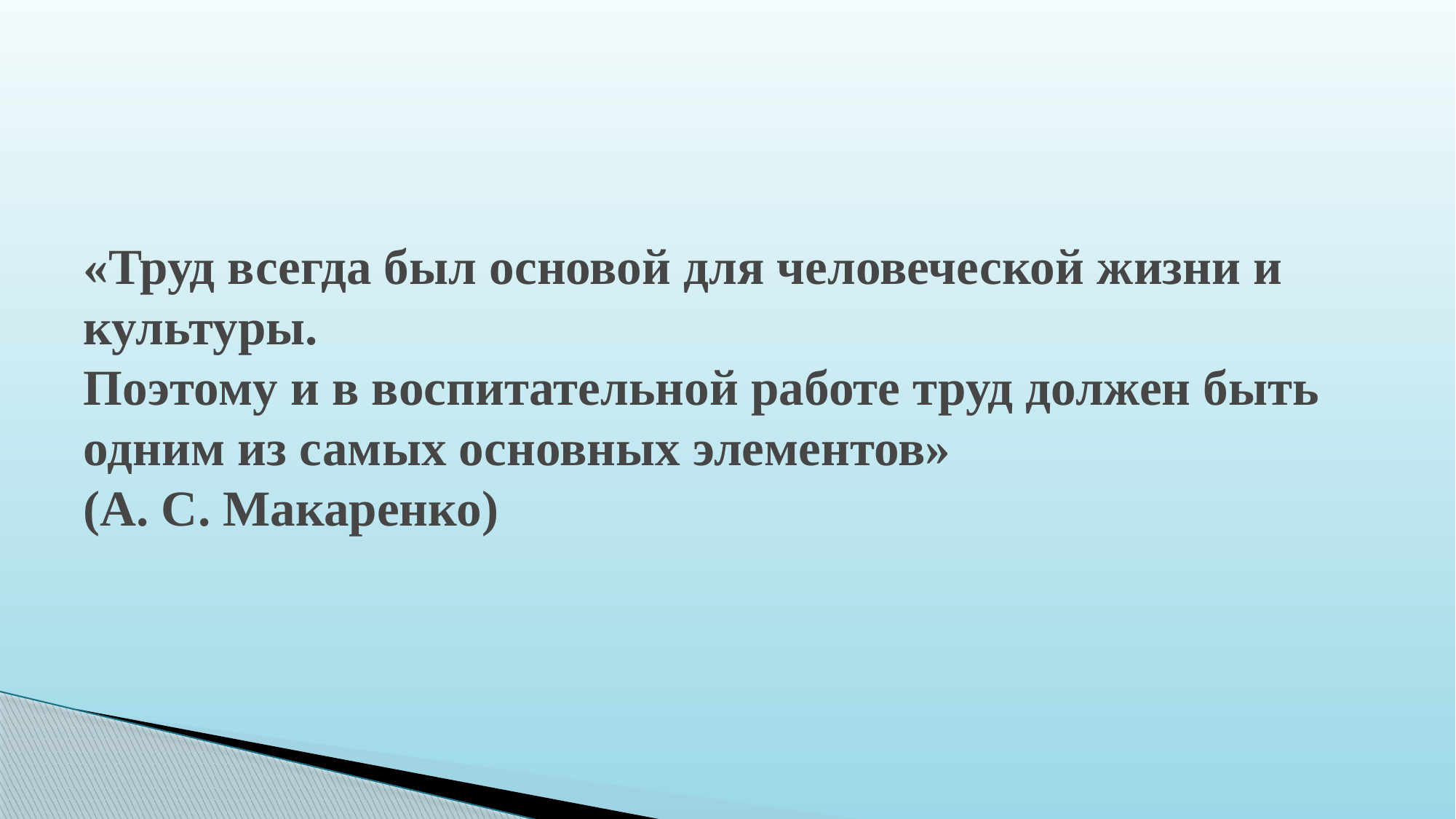

# «Труд всегда был основой для человеческой жизни и культуры. Поэтому и в воспитательной работе труд должен быть одним из самых основных элементов» (А. С. Макаренко)